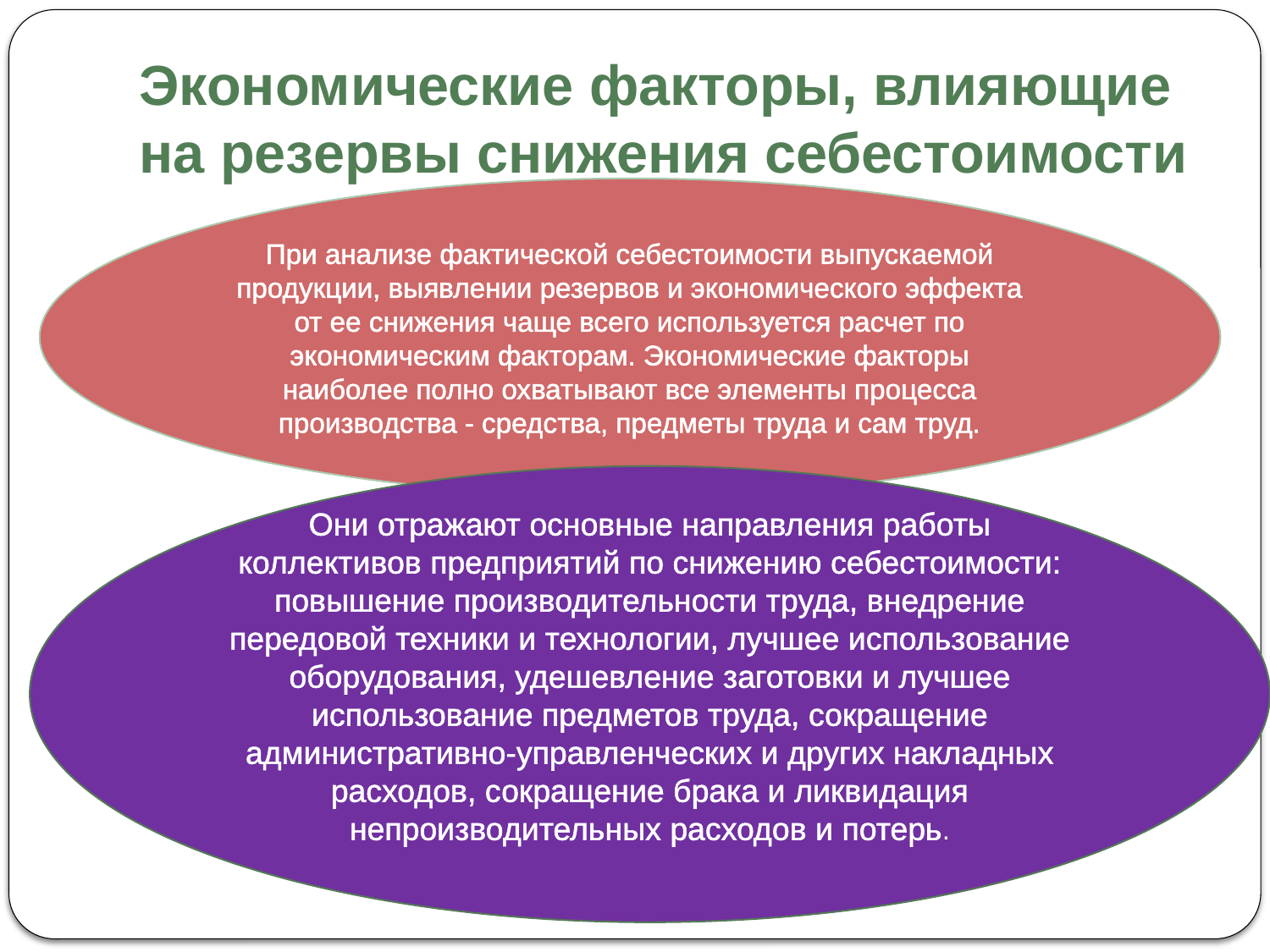

# Экономические факторы, влияющие на резервы снижения себестоимости
При анализе фактической себестоимости выпускаемой продукции, выявлении резервов и экономического эффекта от ее снижения чаще всего используется расчет по экономическим факторам. Экономические факторы наиболее полно охватывают все элементы процесса производства - средства, предметы труда и сам труд.
Они отражают основные направления работы коллективов предприятий по снижению себестоимости: повышение производительности труда, внедрение передовой техники и технологии, лучшее использование оборудования, удешевление заготовки и лучшее использование предметов труда, сокращение административно-управленческих и других накладных расходов, сокращение брака и ликвидация непроизводительных расходов и потерь.